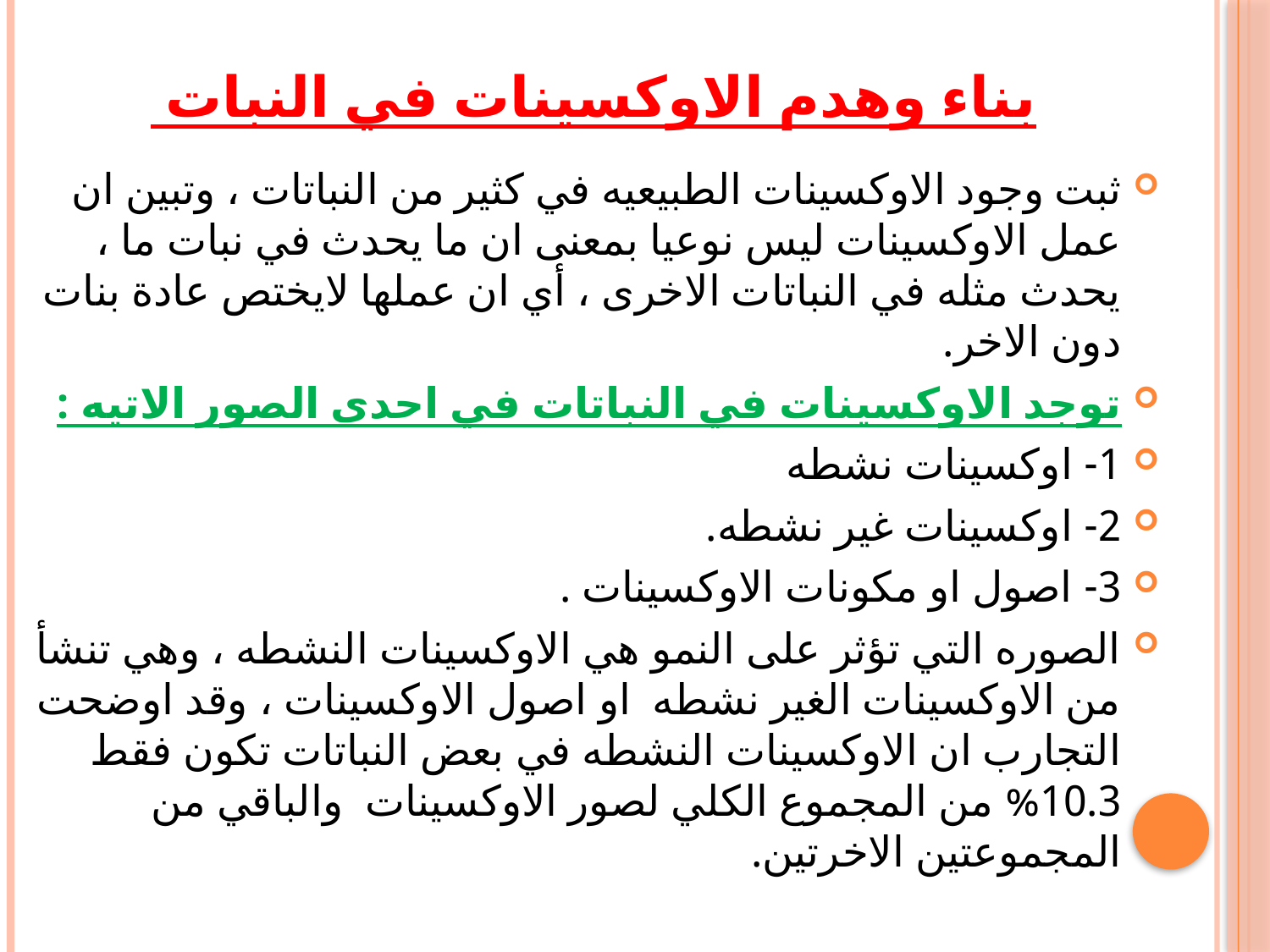

# بناء وهدم الاوكسينات في النبات
ثبت وجود الاوكسينات الطبيعيه في كثير من النباتات ، وتبين ان عمل الاوكسينات ليس نوعيا بمعنى ان ما يحدث في نبات ما ، يحدث مثله في النباتات الاخرى ، أي ان عملها لايختص عادة بنات دون الاخر.
توجد الاوكسينات في النباتات في احدى الصور الاتيه :
1- اوكسينات نشطه
2- اوكسينات غير نشطه.
3- اصول او مكونات الاوكسينات .
الصوره التي تؤثر على النمو هي الاوكسينات النشطه ، وهي تنشأ من الاوكسينات الغير نشطه  او اصول الاوكسينات ، وقد اوضحت التجارب ان الاوكسينات النشطه في بعض النباتات تكون فقط 10.3% من المجموع الكلي لصور الاوكسينات  والباقي من المجموعتين الاخرتين.